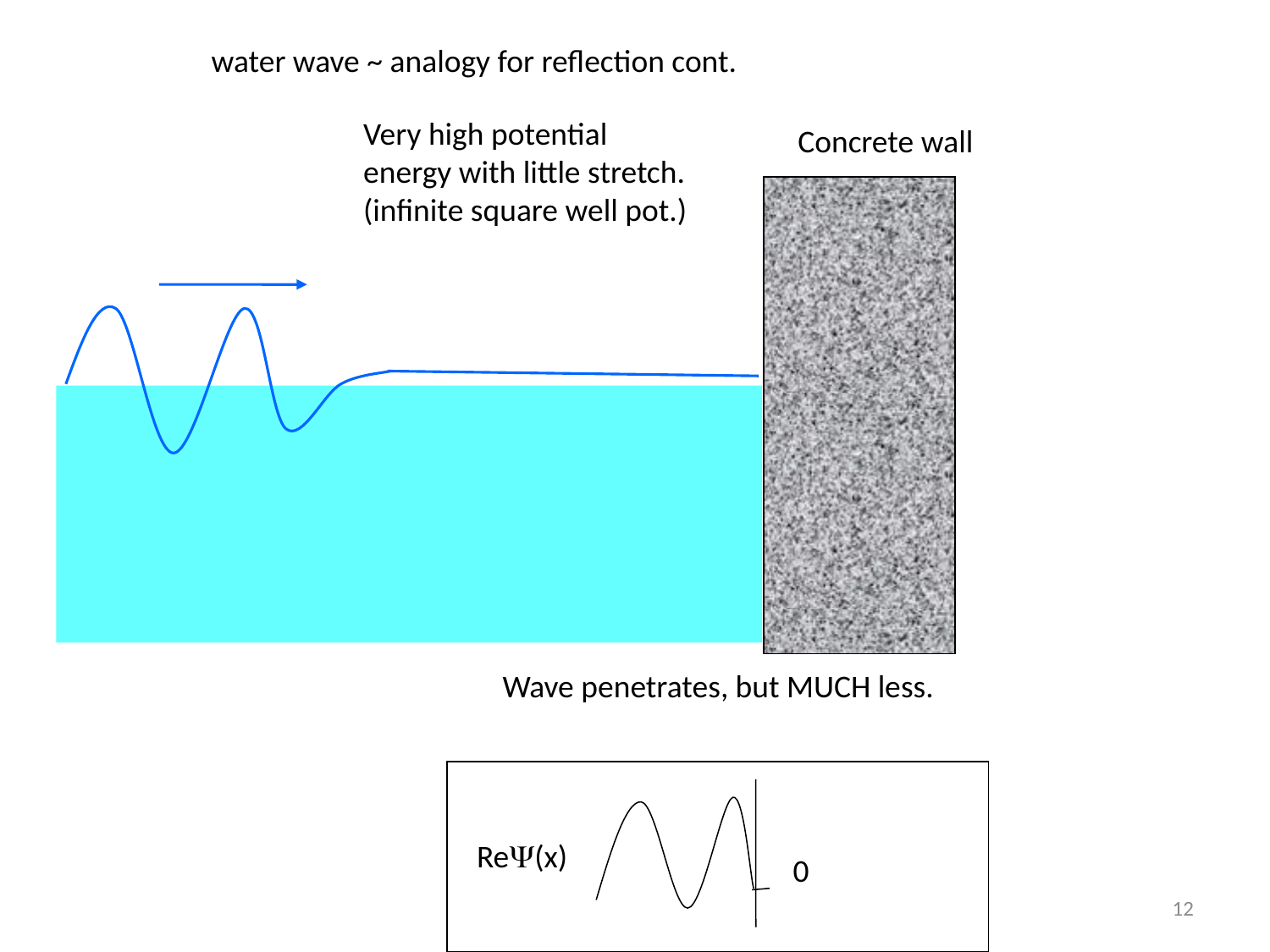

water wave ~ analogy for reflection cont.
Very high potential
energy with little stretch.
(infinite square well pot.)
Concrete wall

Wave penetrates, but MUCH less.

ReΨ(x)
0
12